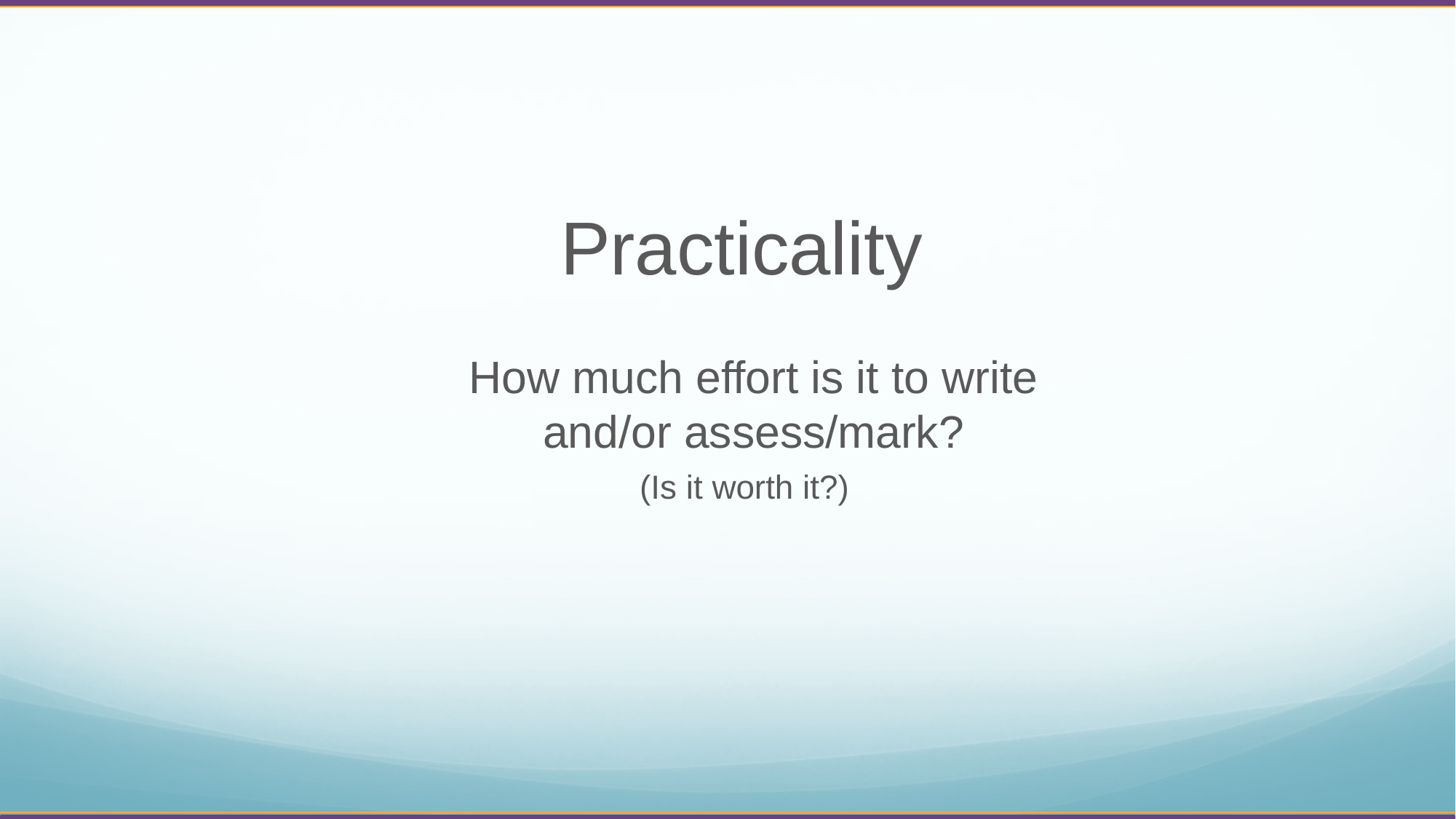

Practicality

How much effort is it to write and/or assess/mark?
(Is it worth it?)